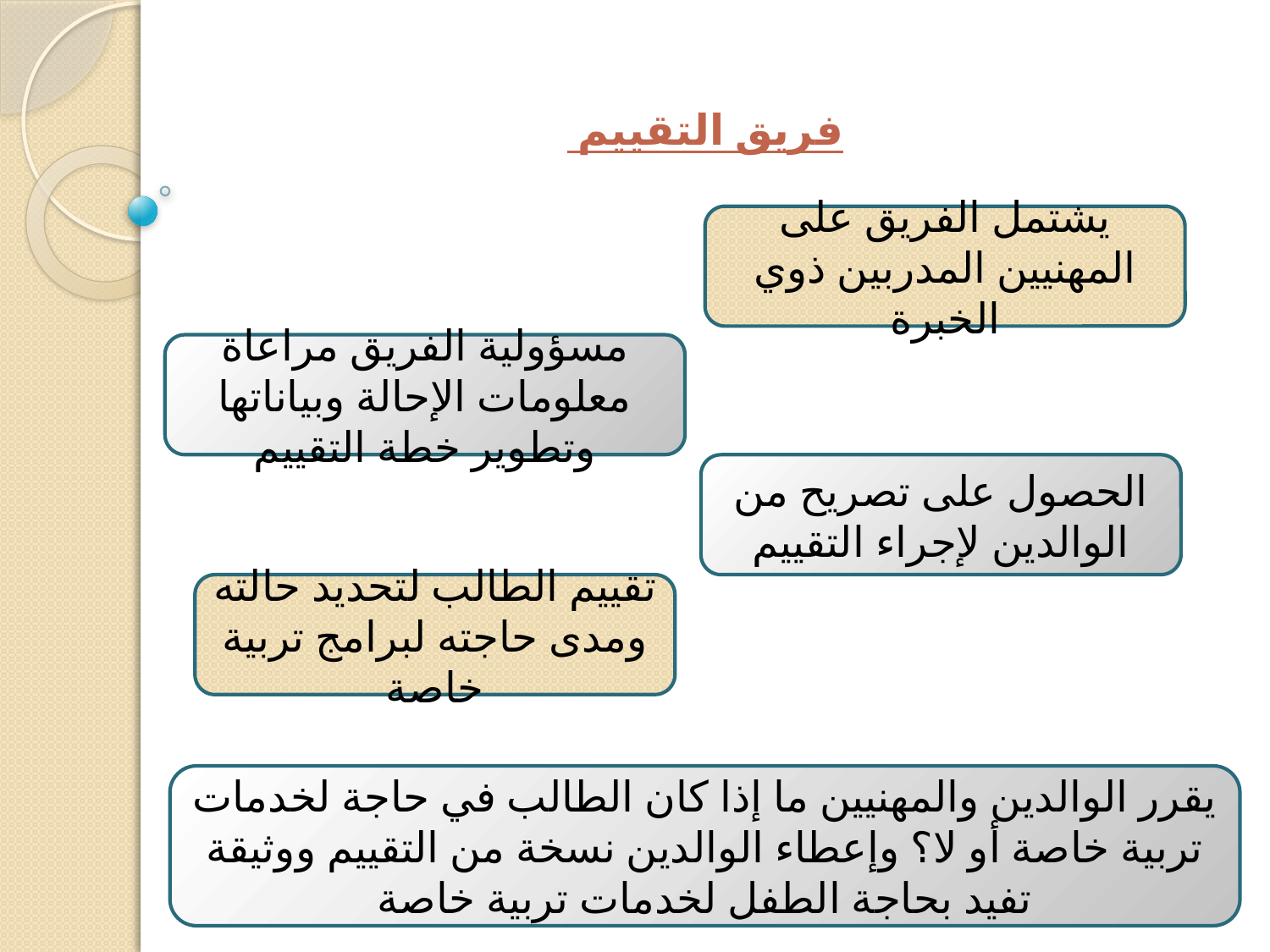

فريق التقييم
يشتمل الفريق على المهنيين المدربين ذوي الخبرة
مسؤولية الفريق مراعاة معلومات الإحالة وبياناتها وتطوير خطة التقييم
الحصول على تصريح من الوالدين لإجراء التقييم
تقييم الطالب لتحديد حالته ومدى حاجته لبرامج تربية خاصة
يقرر الوالدين والمهنيين ما إذا كان الطالب في حاجة لخدمات تربية خاصة أو لا؟ وإعطاء الوالدين نسخة من التقييم ووثيقة تفيد بحاجة الطفل لخدمات تربية خاصة